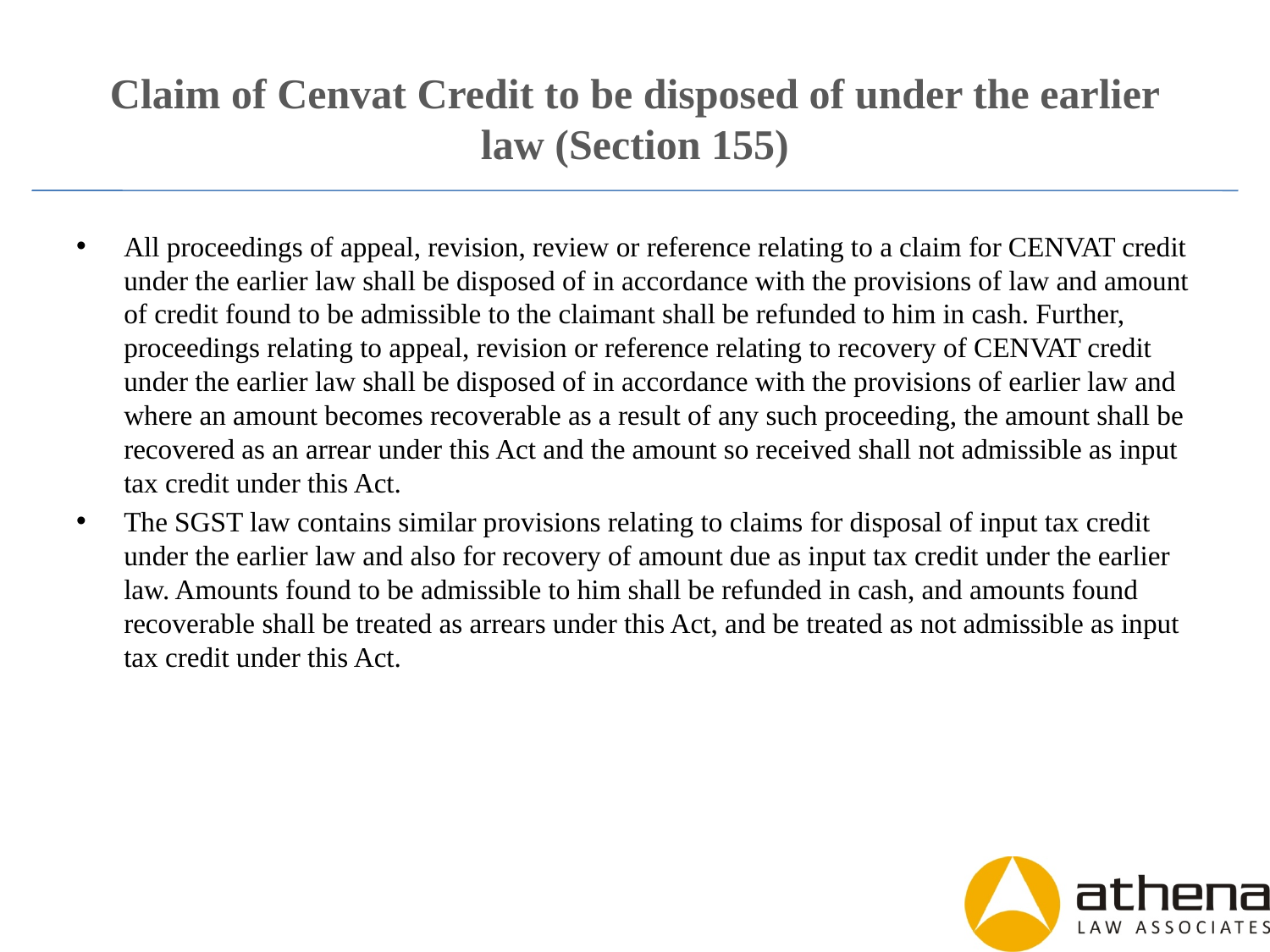

# Claim of Cenvat Credit to be disposed of under the earlier law (Section 155)
All proceedings of appeal, revision, review or reference relating to a claim for CENVAT credit under the earlier law shall be disposed of in accordance with the provisions of law and amount of credit found to be admissible to the claimant shall be refunded to him in cash. Further, proceedings relating to appeal, revision or reference relating to recovery of CENVAT credit under the earlier law shall be disposed of in accordance with the provisions of earlier law and where an amount becomes recoverable as a result of any such proceeding, the amount shall be recovered as an arrear under this Act and the amount so received shall not admissible as input tax credit under this Act.
The SGST law contains similar provisions relating to claims for disposal of input tax credit under the earlier law and also for recovery of amount due as input tax credit under the earlier law. Amounts found to be admissible to him shall be refunded in cash, and amounts found recoverable shall be treated as arrears under this Act, and be treated as not admissible as input tax credit under this Act.